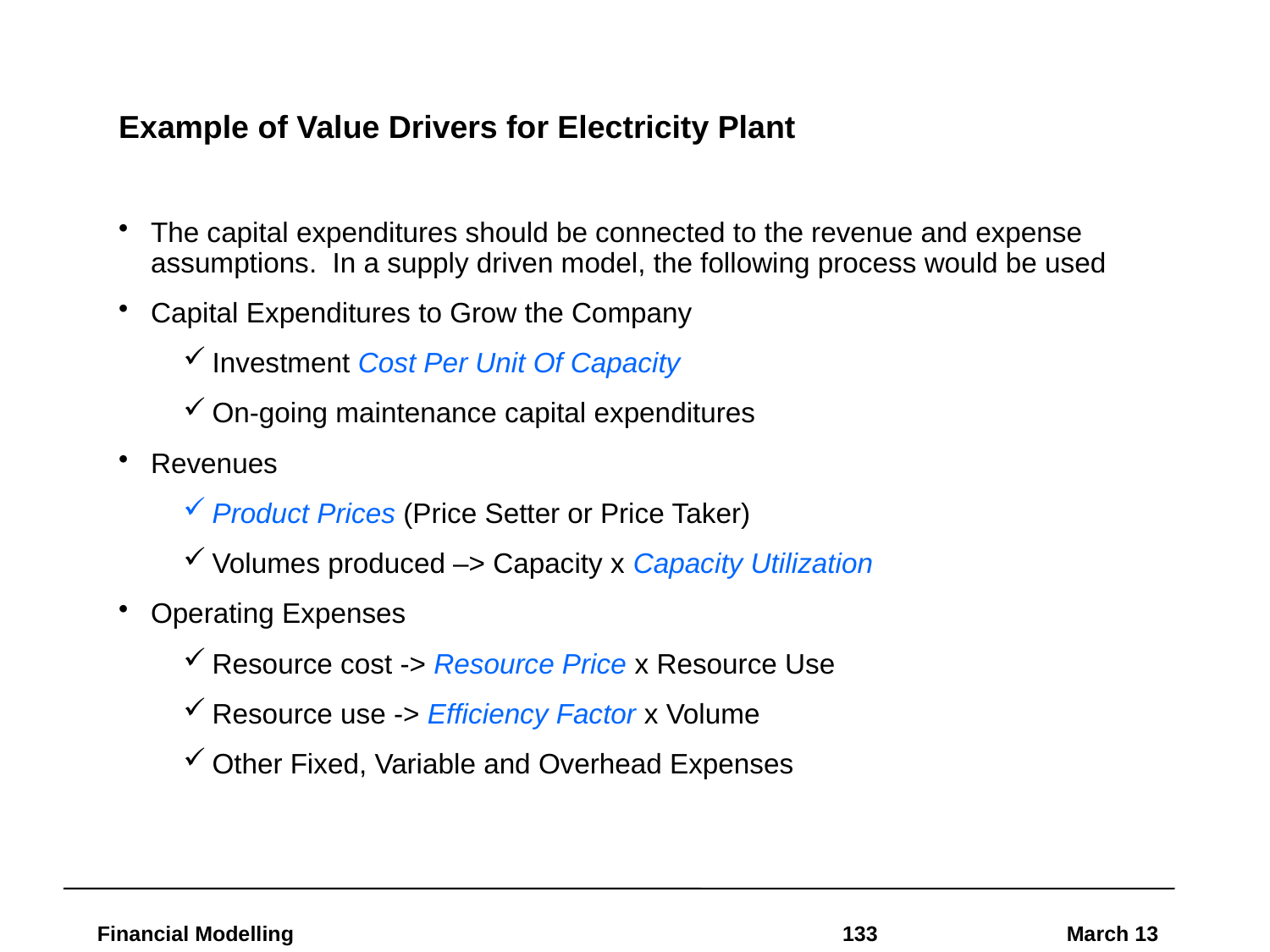

# Example of Value Drivers for Electricity Plant
The capital expenditures should be connected to the revenue and expense assumptions.  In a supply driven model, the following process would be used
Capital Expenditures to Grow the Company
Investment Cost Per Unit Of Capacity
On-going maintenance capital expenditures
Revenues
Product Prices (Price Setter or Price Taker)
Volumes produced –> Capacity x Capacity Utilization
Operating Expenses
Resource cost -> Resource Price x Resource Use
Resource use -> Efficiency Factor x Volume
Other Fixed, Variable and Overhead Expenses